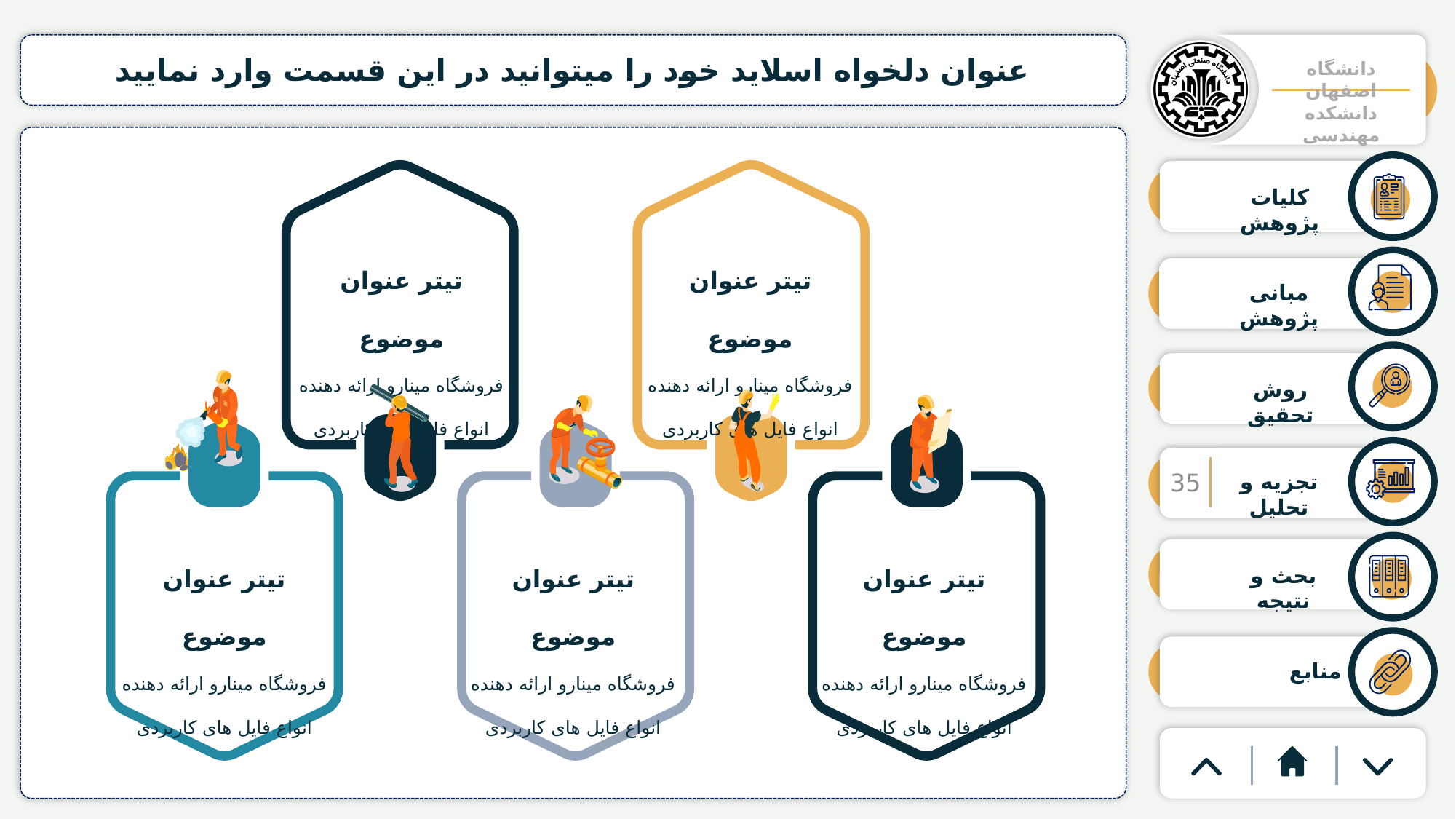

عنوان دلخواه اسلاید خود را میتوانید در این قسمت وارد نمایید

تیتر عنوان موضوع
فروشگاه مینارو ارائه دهنده انواع فایل های کاربردی

تیتر عنوان موضوع
فروشگاه مینارو ارائه دهنده انواع فایل های کاربردی

تیتر عنوان موضوع
فروشگاه مینارو ارائه دهنده انواع فایل های کاربردی

تیتر عنوان موضوع
فروشگاه مینارو ارائه دهنده انواع فایل های کاربردی

تیتر عنوان موضوع
فروشگاه مینارو ارائه دهنده انواع فایل های کاربردی
35